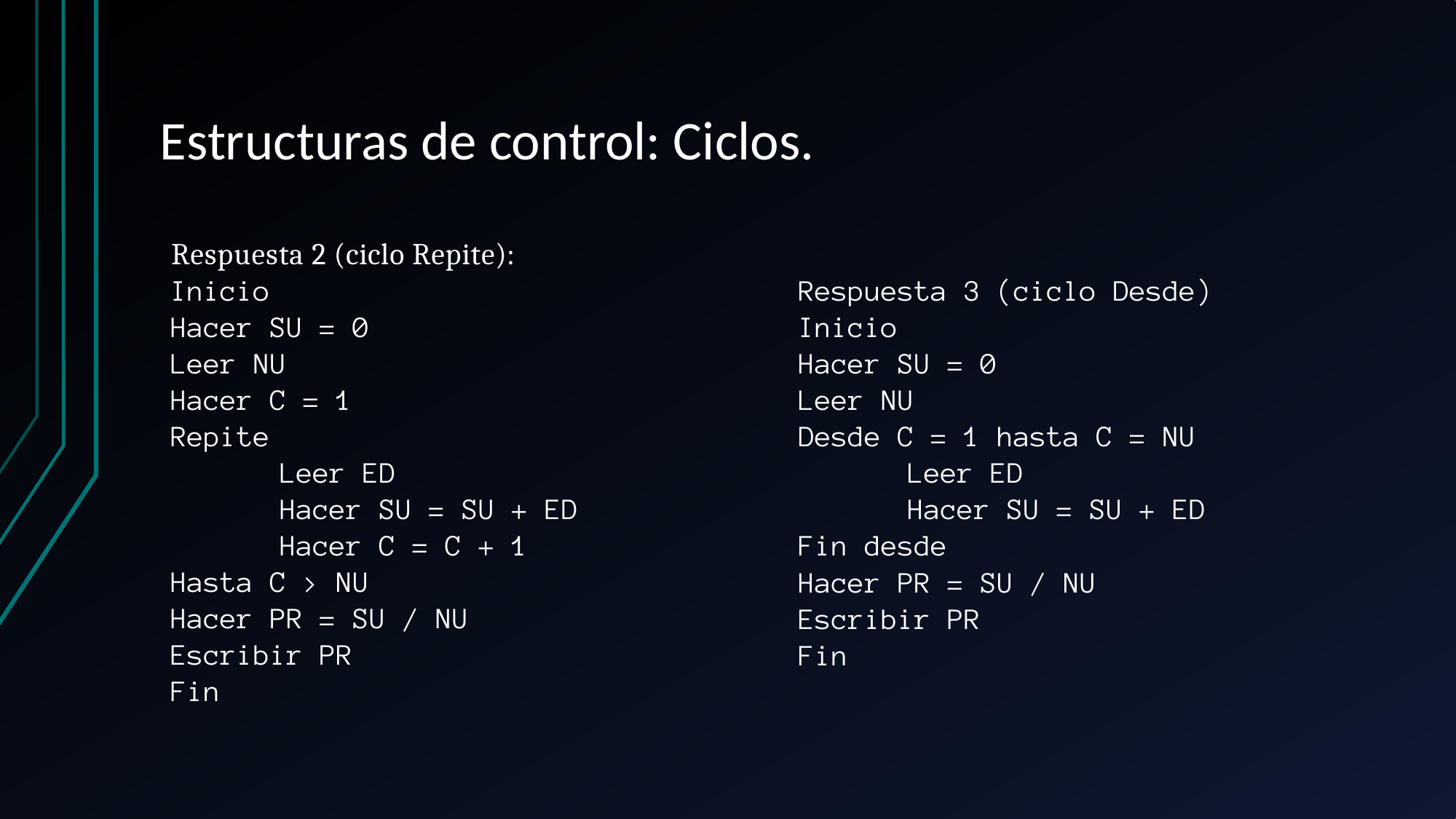

# Estructuras de control: Ciclos.
Respuesta 2 (ciclo Repite):
Inicio
Hacer SU = 0
Leer NU
Hacer C = 1
Repite
	Leer ED
	Hacer SU = SU + ED
	Hacer C = C + 1
Hasta C > NU
Hacer PR = SU / NU
Escribir PR
Fin

Respuesta 3 (ciclo Desde)
Inicio
Hacer SU = 0
Leer NU
Desde C = 1 hasta C = NU
	Leer ED
	Hacer SU = SU + ED
Fin desde
Hacer PR = SU / NU
Escribir PR
Fin